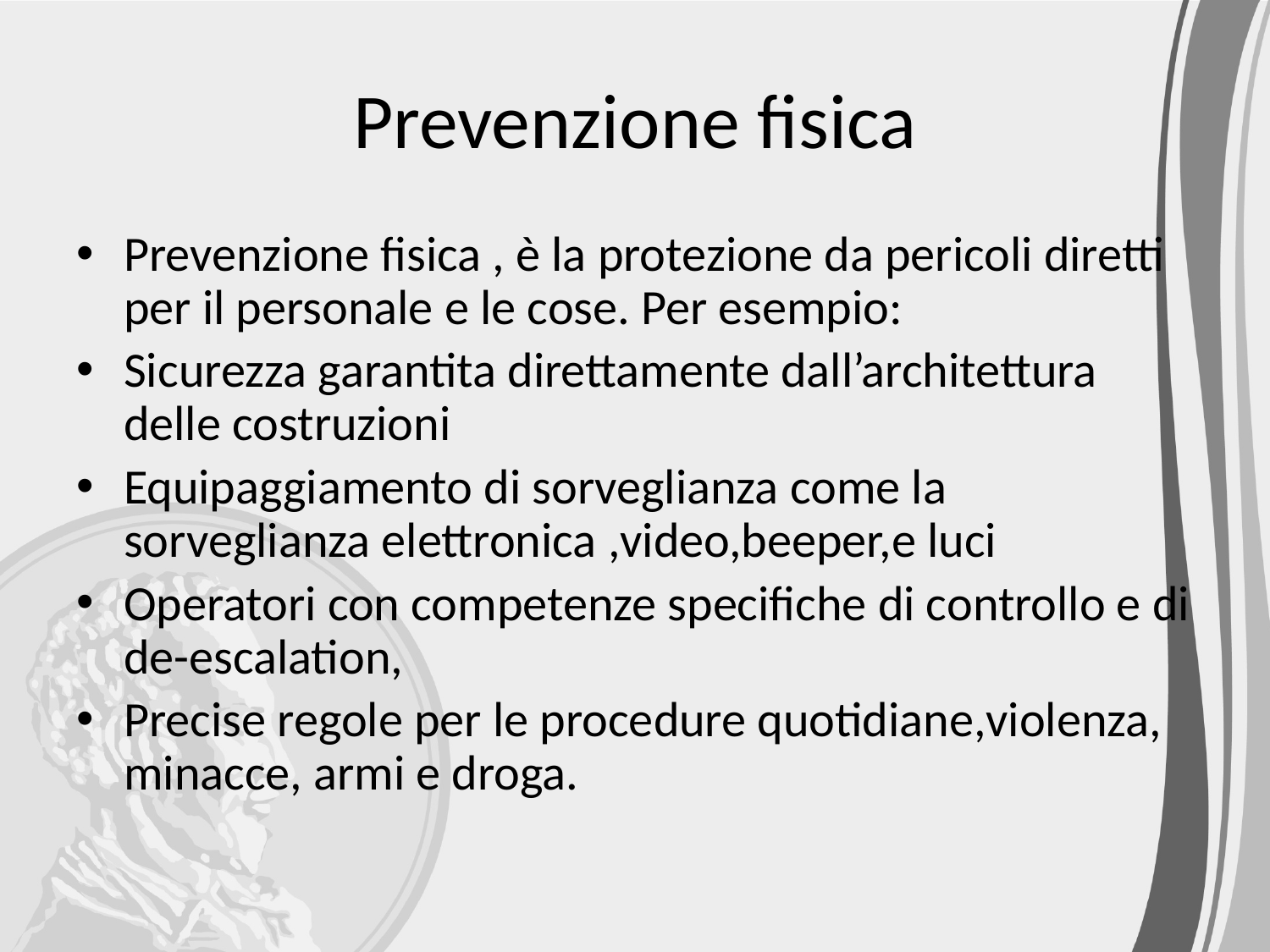

# Prevenzione fisica
Prevenzione fisica , è la protezione da pericoli diretti per il personale e le cose. Per esempio:
Sicurezza garantita direttamente dall’architettura delle costruzioni
Equipaggiamento di sorveglianza come la sorveglianza elettronica ,video,beeper,e luci
Operatori con competenze specifiche di controllo e di de-escalation,
Precise regole per le procedure quotidiane,violenza, minacce, armi e droga.